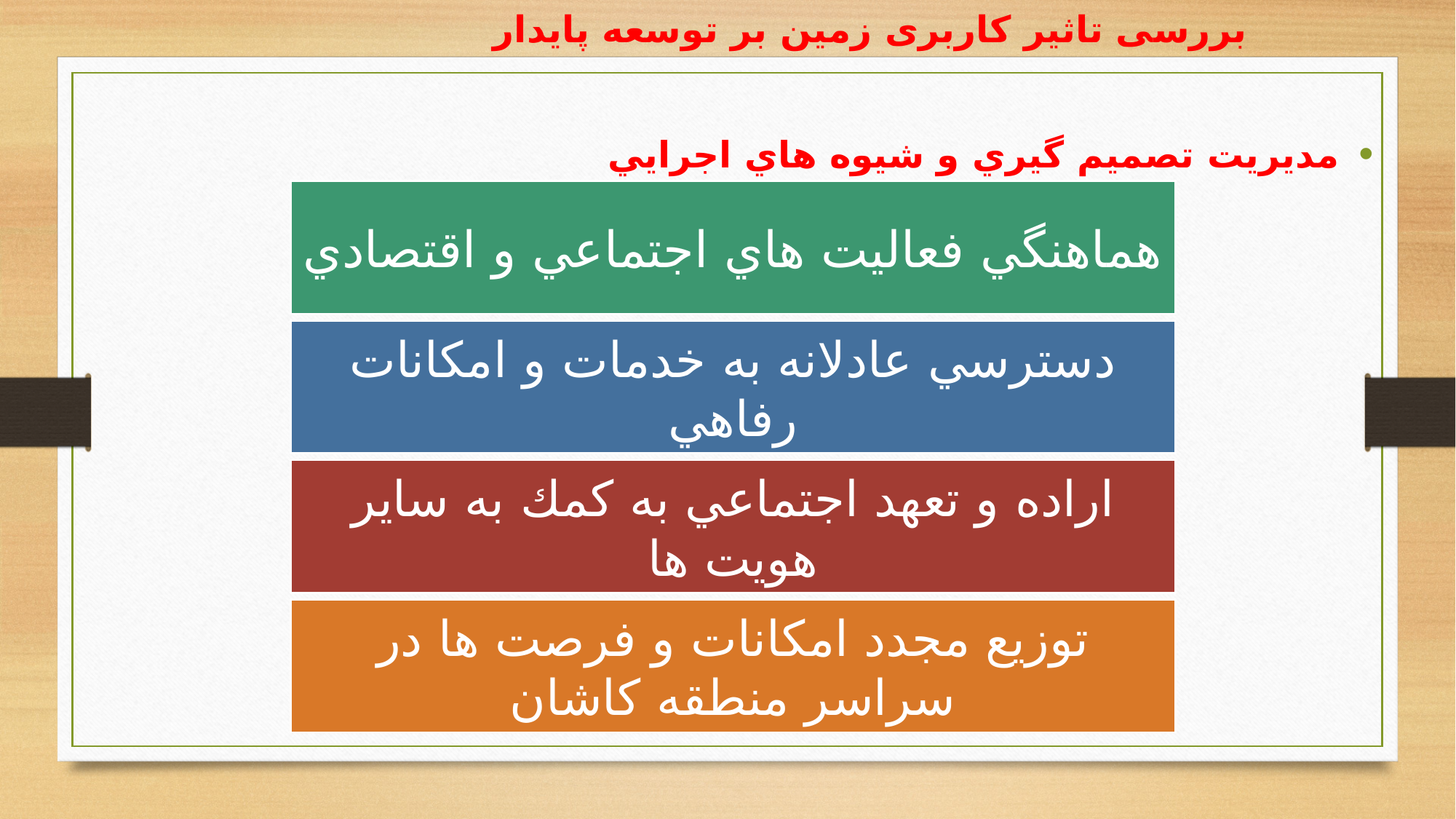

# بررسی تاثیر کاربری زمین بر توسعه پایدار
مديريت تصميم گيري و شيوه هاي اجرايي
هماهنگي فعاليت هاي اجتماعي و اقتصادي
اراده و تعهد اجتماعي به كمك به ساير هويت ها
توزيع مجدد امكانات و فرصت ها در سراسر منطقه كاشان